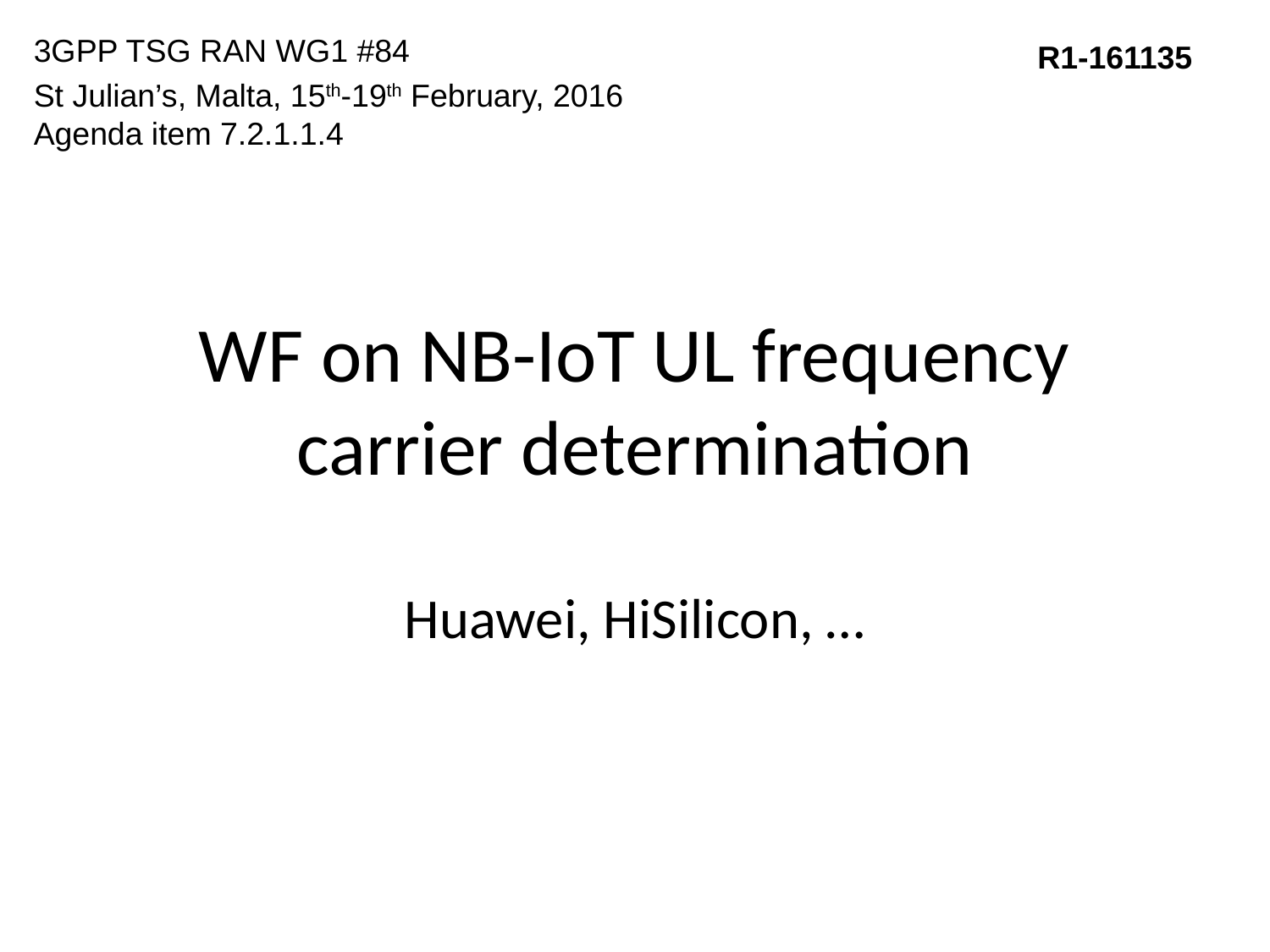

3GPP TSG RAN WG1 #84
St Julian’s, Malta, 15th-19th February, 2016
Agenda item 7.2.1.1.4
R1-161135
# WF on NB-IoT UL frequency carrier determination
Huawei, HiSilicon, …